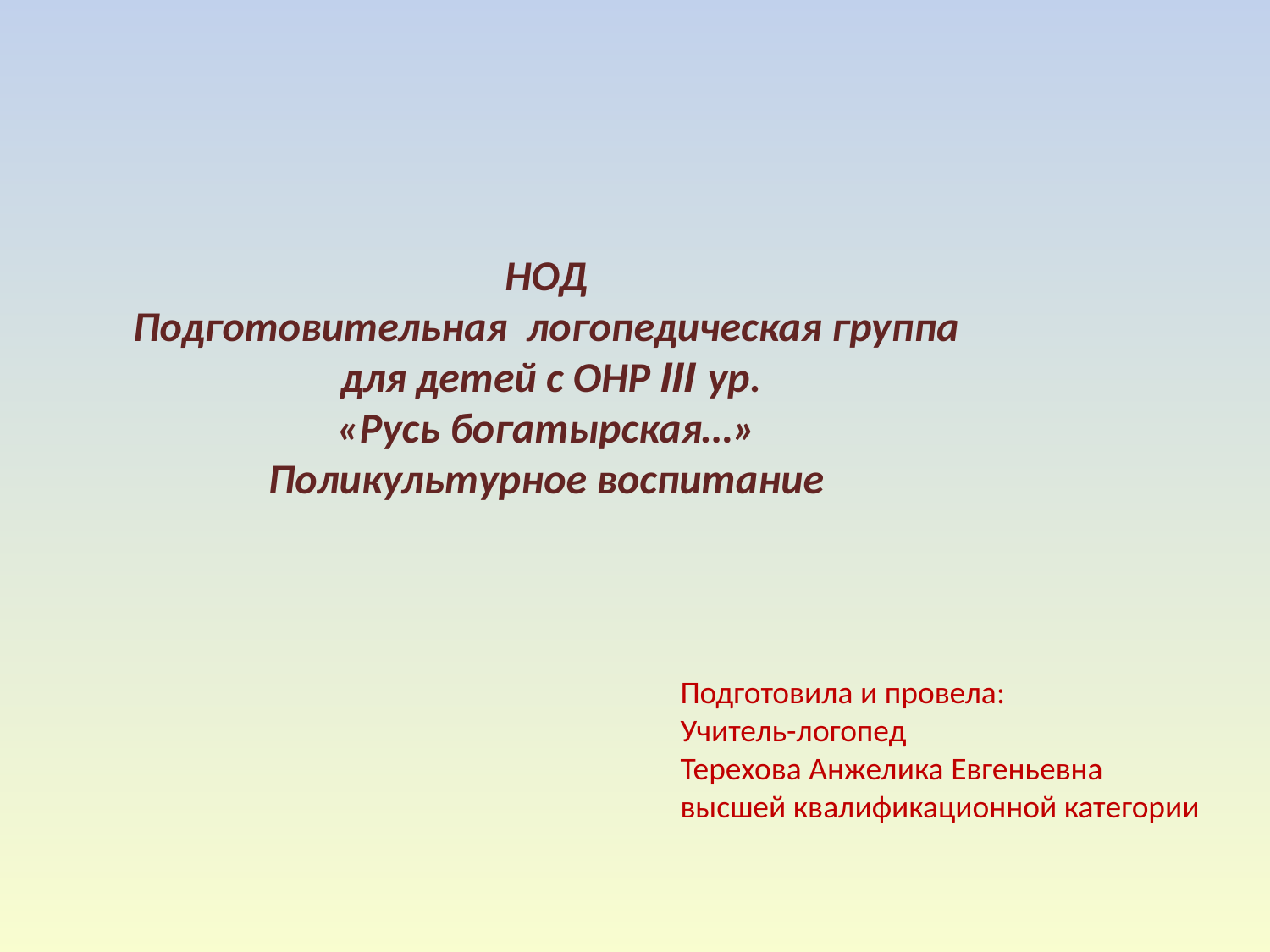

НОД
Подготовительная  логопедическая группа
 для детей с ОНР III ур.
«Русь богатырская…»
Поликультурное воспитание
Подготовила и провела:
Учитель-логопед
Терехова Анжелика Евгеньевна
высшей квалификационной категории